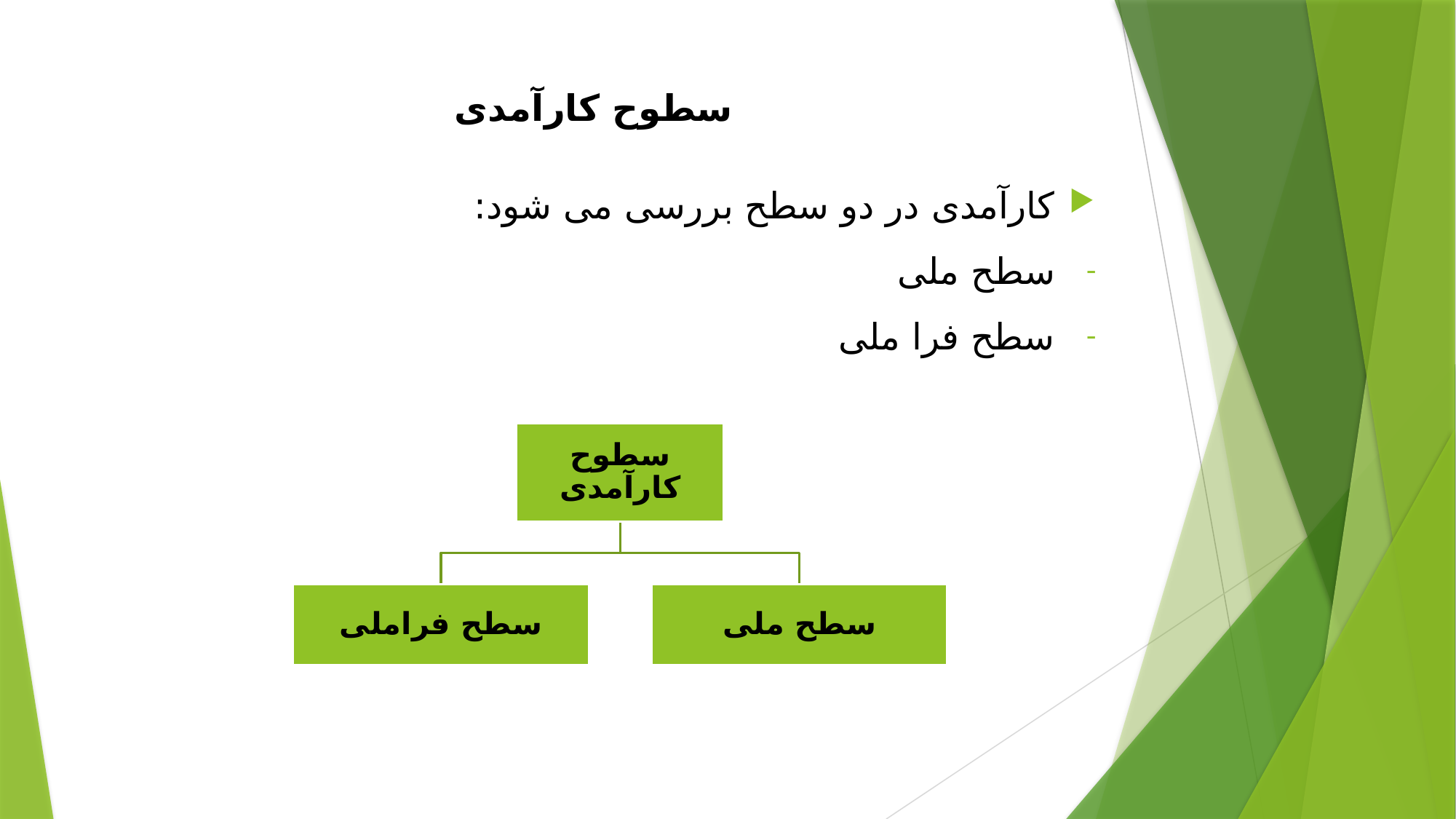

# سطوح کارآمدی
کارآمدی در دو سطح بررسی می شود:
سطح ملی
سطح فرا ملی

سطوح کارآمدی
سطح ملی
سطح فراملی